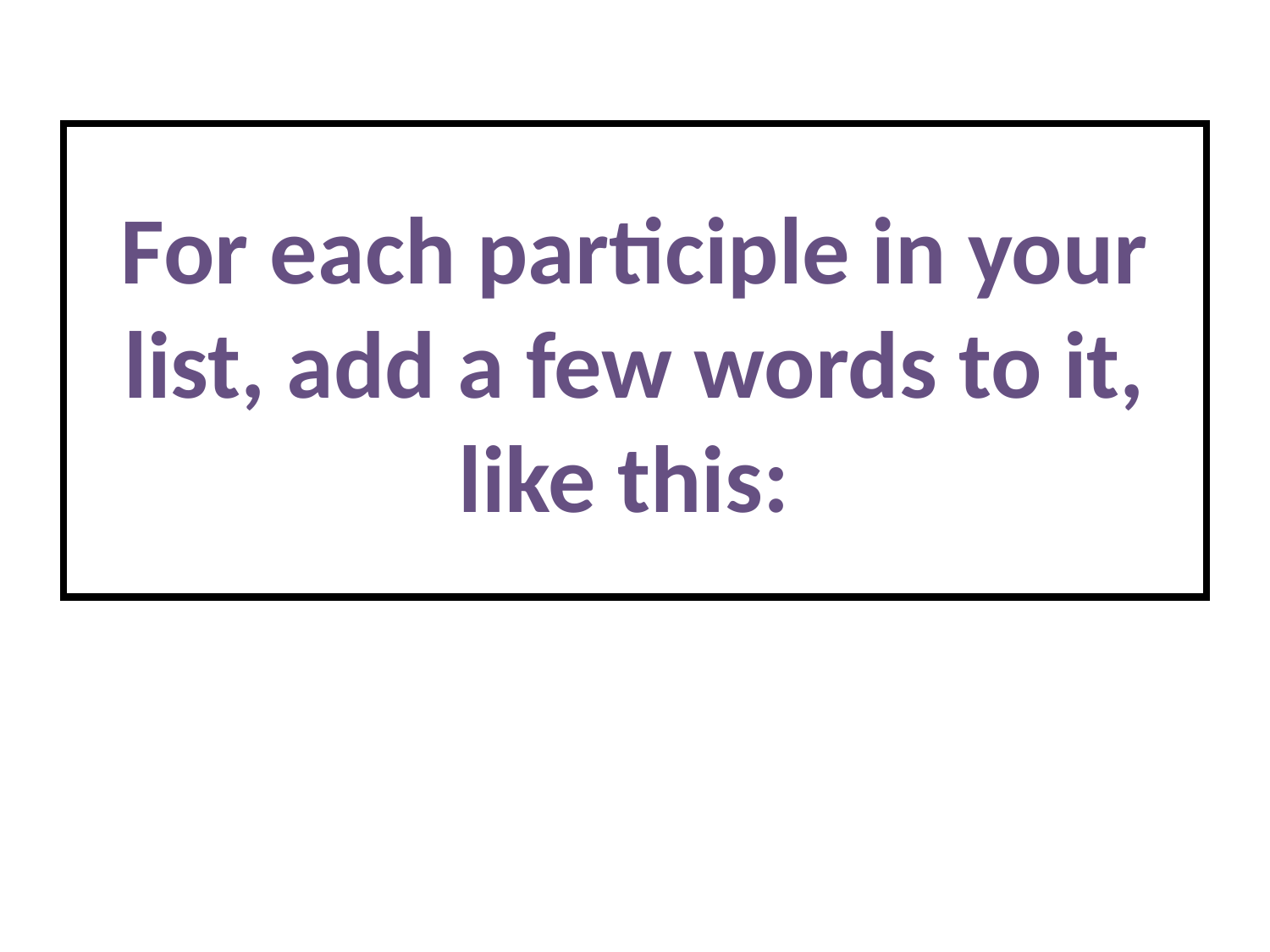

For each participle in your list, add a few words to it, like this: